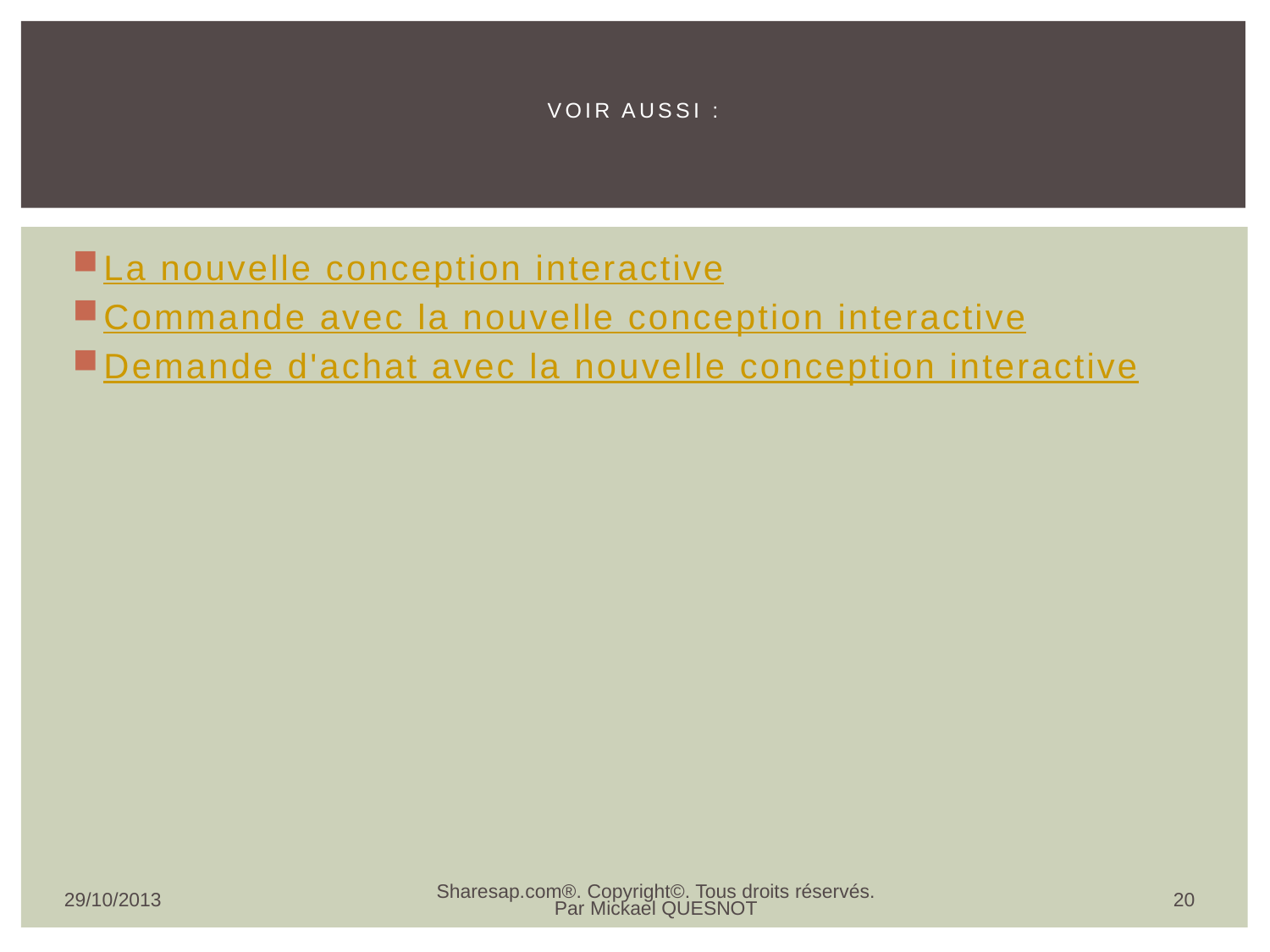

# Voir aussi :
La nouvelle conception interactive
Commande avec la nouvelle conception interactive
Demande d'achat avec la nouvelle conception interactive

20
29/10/2013
Sharesap.com®. Copyright©. Tous droits réservés. Par Mickael QUESNOT